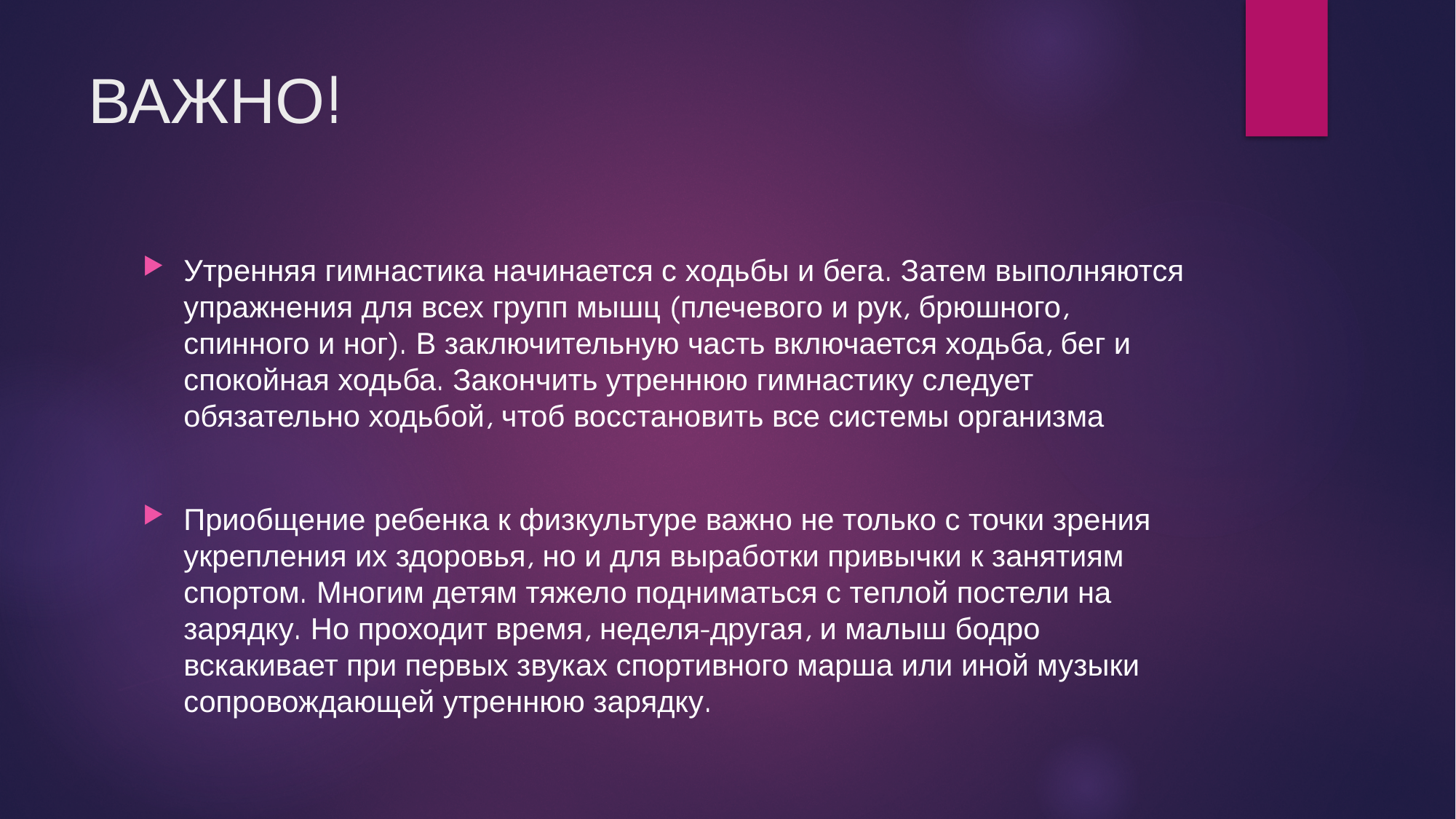

# ВАЖНО!
Утренняя гимнастика начинается с ходьбы и бега. Затем выполняются упражнения для всех групп мышц (плечевого и рук, брюшного, спинного и ног). В заключительную часть включается ходьба, бег и спокойная ходьба. Закончить утреннюю гимнастику следует обязательно ходьбой, чтоб восстановить все системы организма

Приобщение ребенка к физкультуре важно не только с точки зрения укрепления их здоровья, но и для выработки привычки к занятиям спортом. Многим детям тяжело подниматься с теплой постели на зарядку. Но проходит время, неделя-другая, и малыш бодро вскакивает при первых звуках спортивного марша или иной музыки сопровождающей утреннюю зарядку.